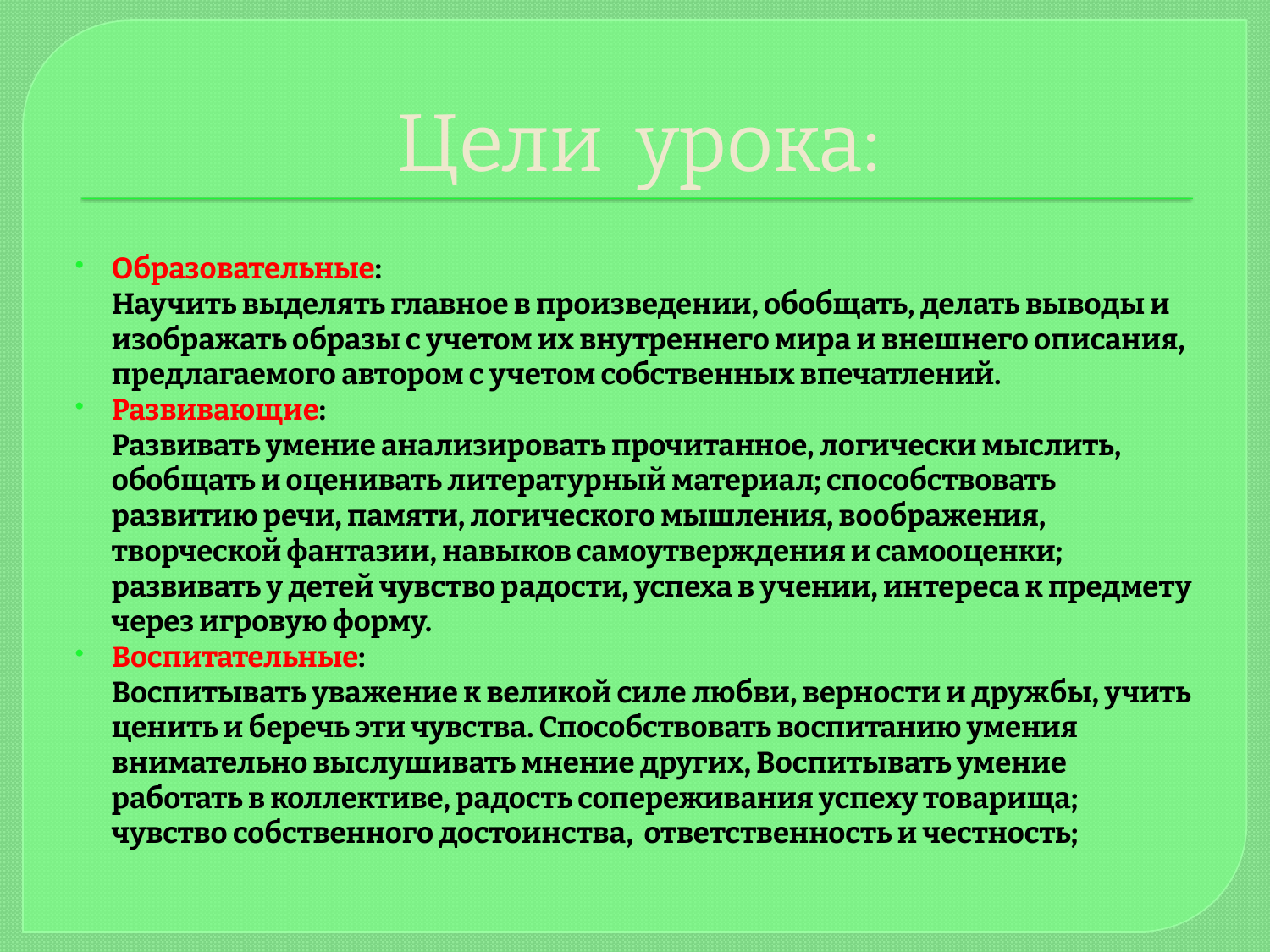

# Цели  урока:

Образовательные: 
Научить выделять главное в произведении, обобщать, делать выводы и изображать образы с учетом их внутреннего мира и внешнего описания, предлагаемого автором с учетом собственных впечатлений.
Развивающие: 
Развивать умение анализировать прочитанное, логически мыслить, обобщать и оценивать литературный материал; способствовать развитию речи, памяти, логического мышления, воображения, творческой фантазии, навыков самоутверждения и самооценки; развивать у детей чувство радости, успеха в учении, интереса к предмету через игровую форму.
Воспитательные: 
Воспитывать уважение к великой силе любви, верности и дружбы, учить ценить и беречь эти чувства. Способствовать воспитанию умения внимательно выслушивать мнение других, Воспитывать умение работать в коллективе, радость сопереживания успеху товарища; чувство собственного достоинства,  ответственность и честность;